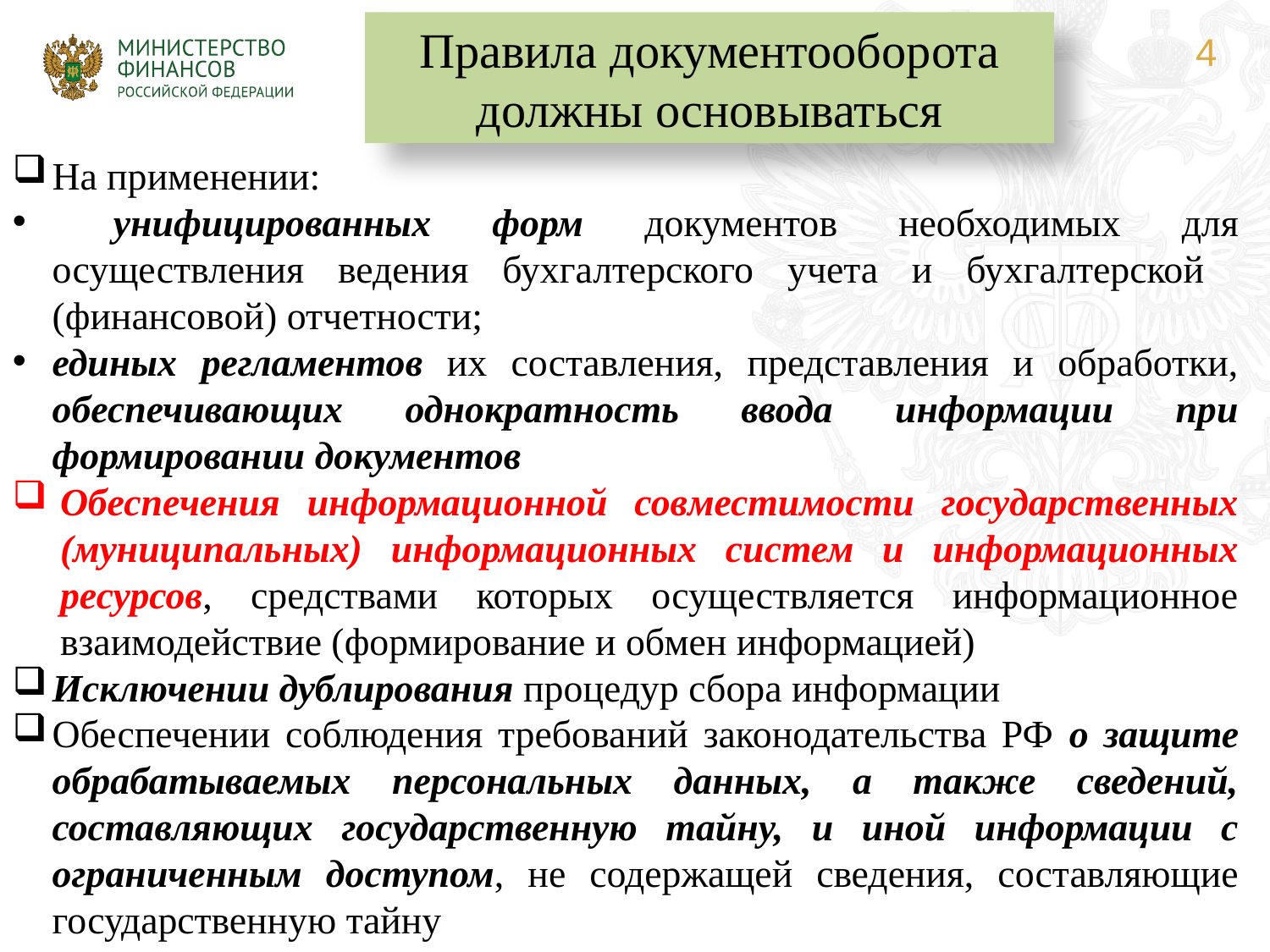

Правила документооборота должны основываться
На применении:
 унифицированных форм документов необходимых для осуществления ведения бухгалтерского учета и бухгалтерской  (финансовой) отчетности;
единых регламентов их составления, представления и обработки, обеспечивающих однократность ввода информации при формировании документов
Обеспечения информационной совместимости государственных (муниципальных) информационных систем и информационных ресурсов, средствами которых осуществляется информационное взаимодействие (формирование и обмен информацией)
Исключении дублирования процедур сбора информации
Обеспечении соблюдения требований законодательства РФ о защите обрабатываемых персональных данных, а также сведений, составляющих государственную тайну, и иной информации с ограниченным доступом, не содержащей сведения, составляющие государственную тайну